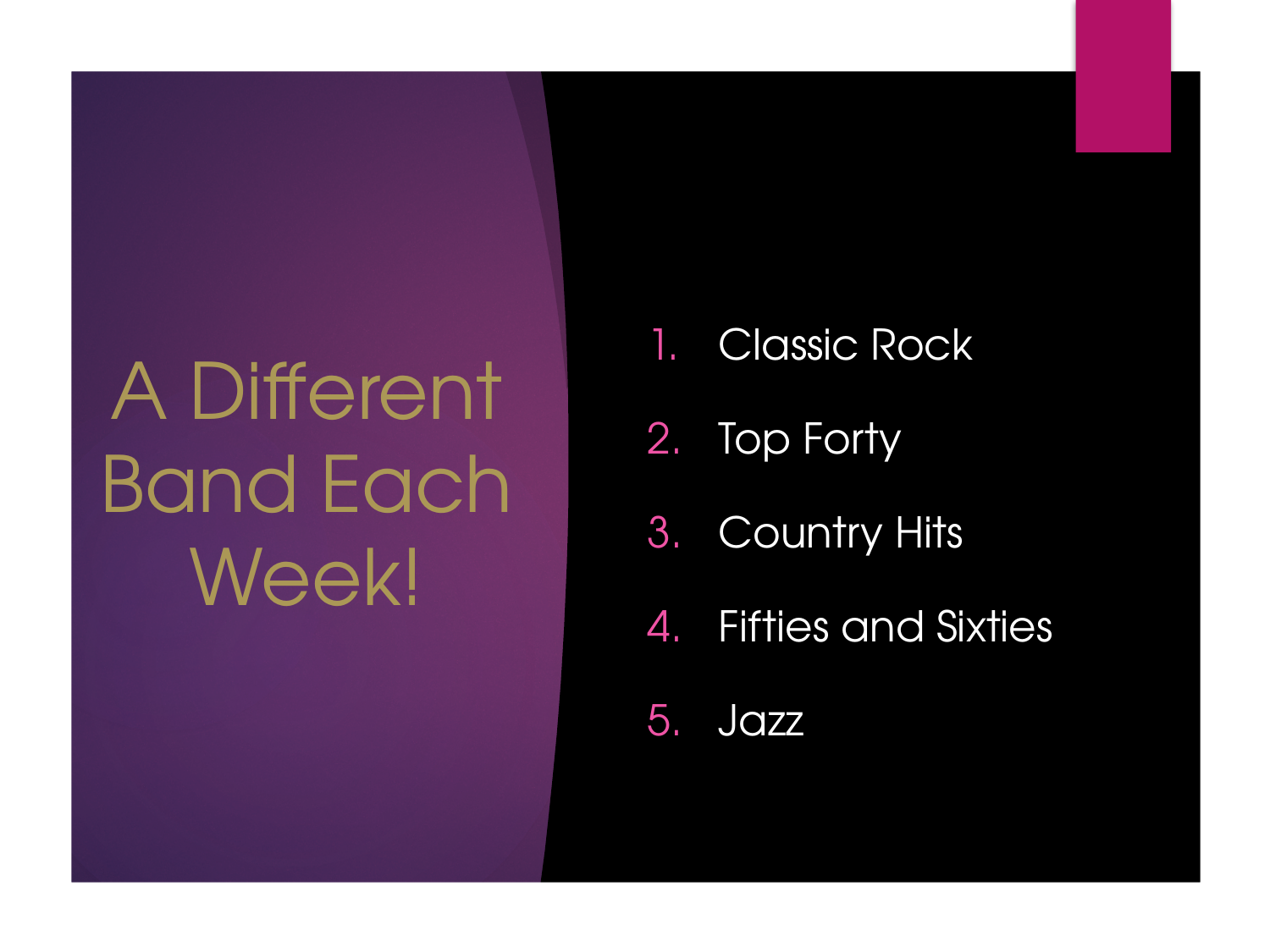

# A Different Band Each Week!
Classic Rock
Top Forty
Country Hits
Fifties and Sixties
Jazz